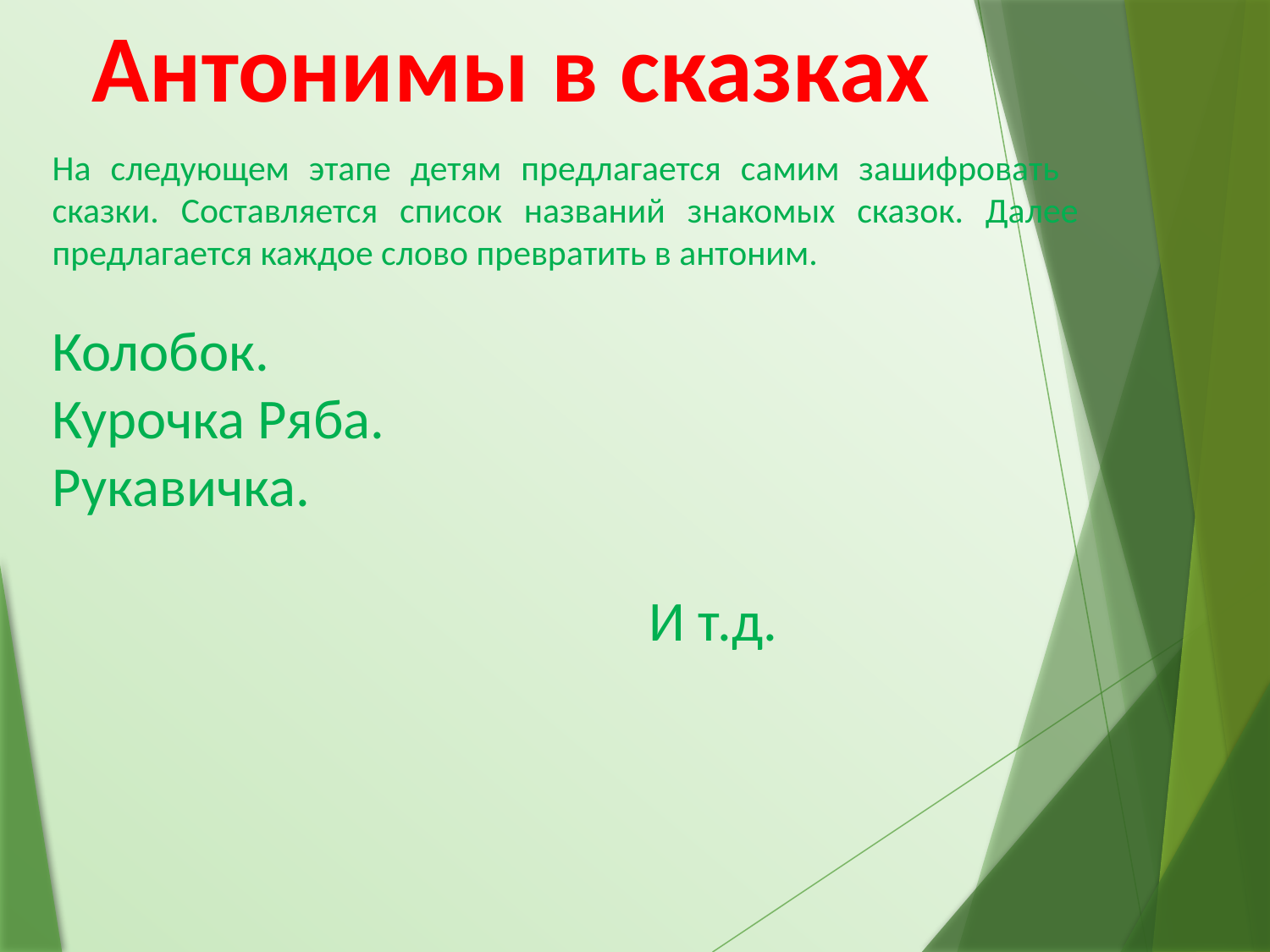

Антонимы в сказках
На следующем этапе детям предлагается самим зашифровать  сказки. Составляется список названий знакомых сказок. Далее предлагается каждое слово превратить в антоним.

Колобок.
Курочка Ряба.
Рукавичка.

                                               И т.д.